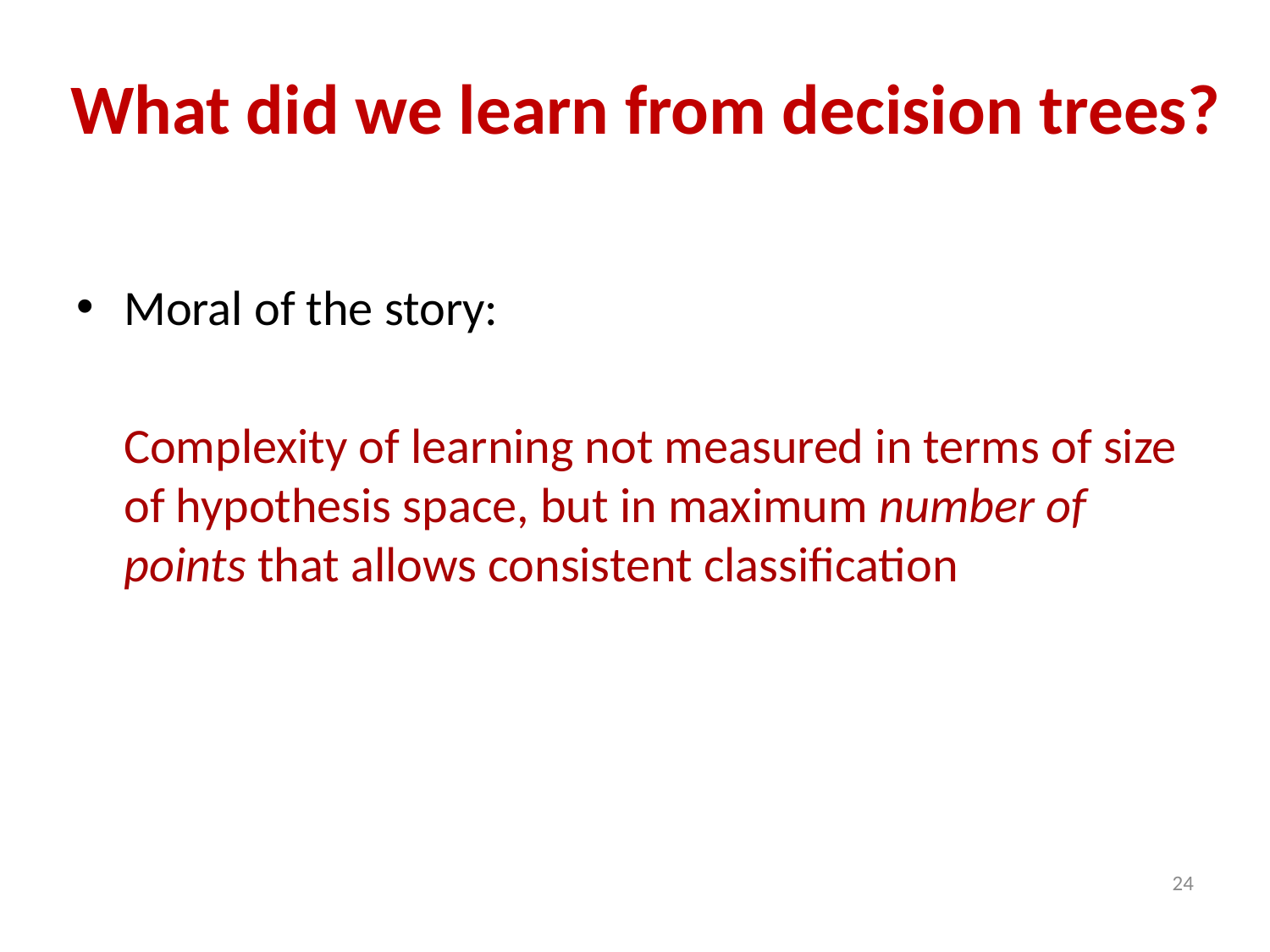

# What did we learn from decision trees?

Moral of the story:

	Complexity of learning not measured in terms of size of hypothesis space, but in maximum number of points that allows consistent classification

24